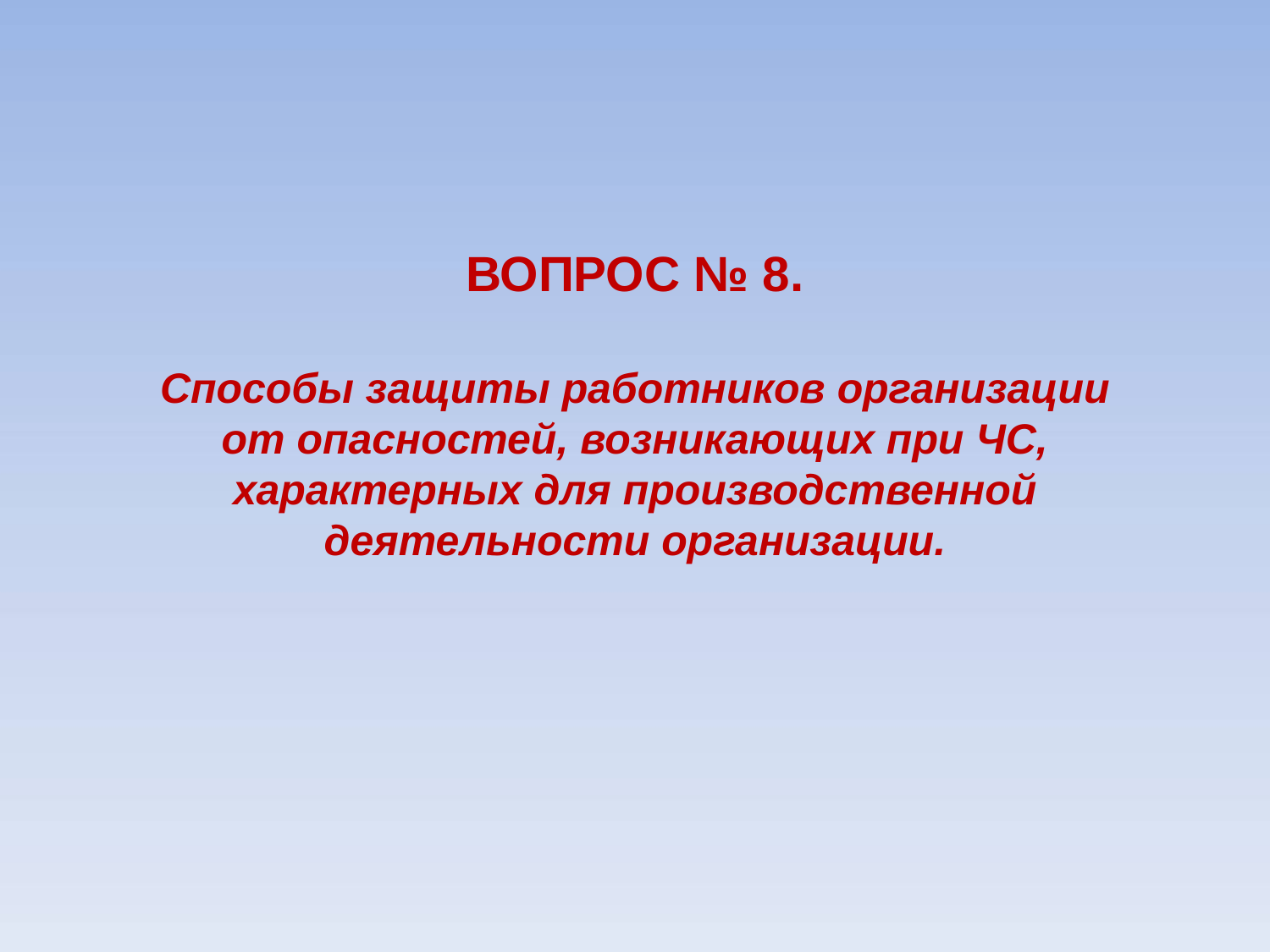

ВОПРОС № 8.

Способы защиты работников организации от опасностей, возникающих при ЧС, характерных для производственной деятельности организации.